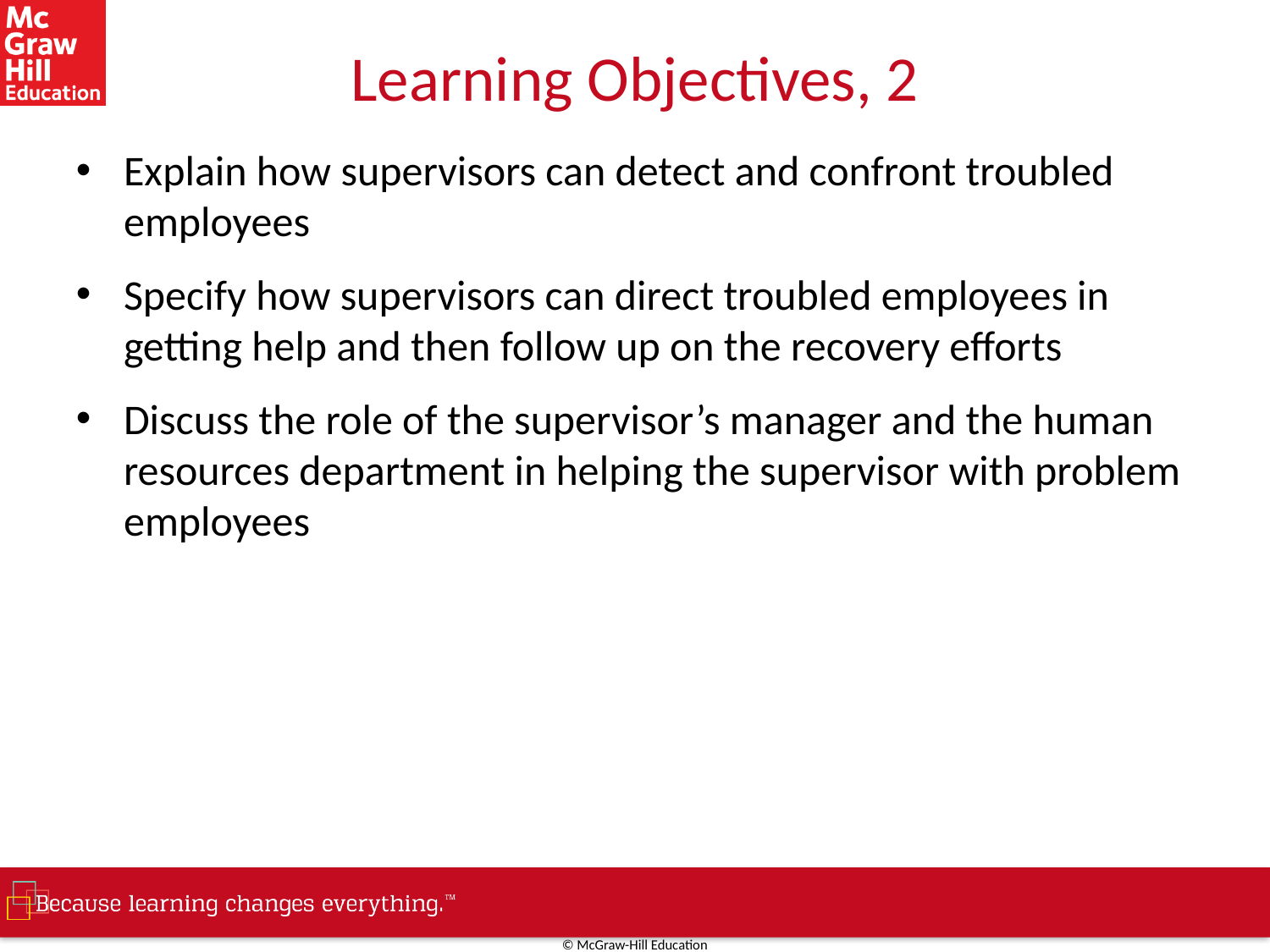

# Learning Objectives, 2
Explain how supervisors can detect and confront troubled employees
Specify how supervisors can direct troubled employees in getting help and then follow up on the recovery efforts
Discuss the role of the supervisor’s manager and the human resources department in helping the supervisor with problem employees